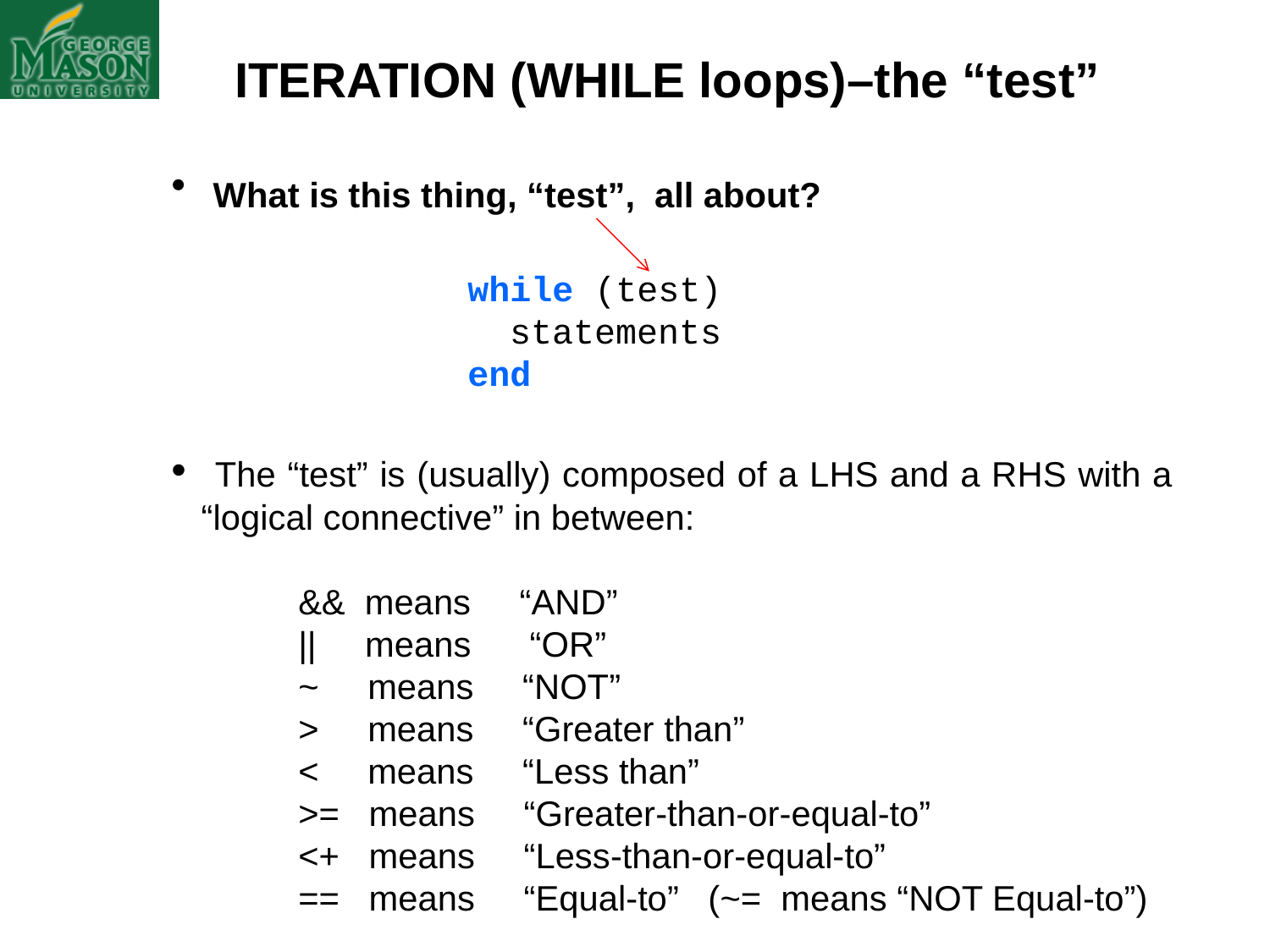

ITERATION (WHILE loops)–the “test”
 What is this thing, “test”,  all about?

		  while (test)
	          statements
		  end

 The “test” is (usually) composed of a LHS and a RHS with a “logical connective” in between:

&&  means     “AND”
||     means      “OR”
~     means     “NOT”
>     means     “Greater than”
<     means     “Less than”
>=   means     “Greater-than-or-equal-to”
<+   means     “Less-than-or-equal-to”
==   means     “Equal-to”   (~=  means “NOT Equal-to”)